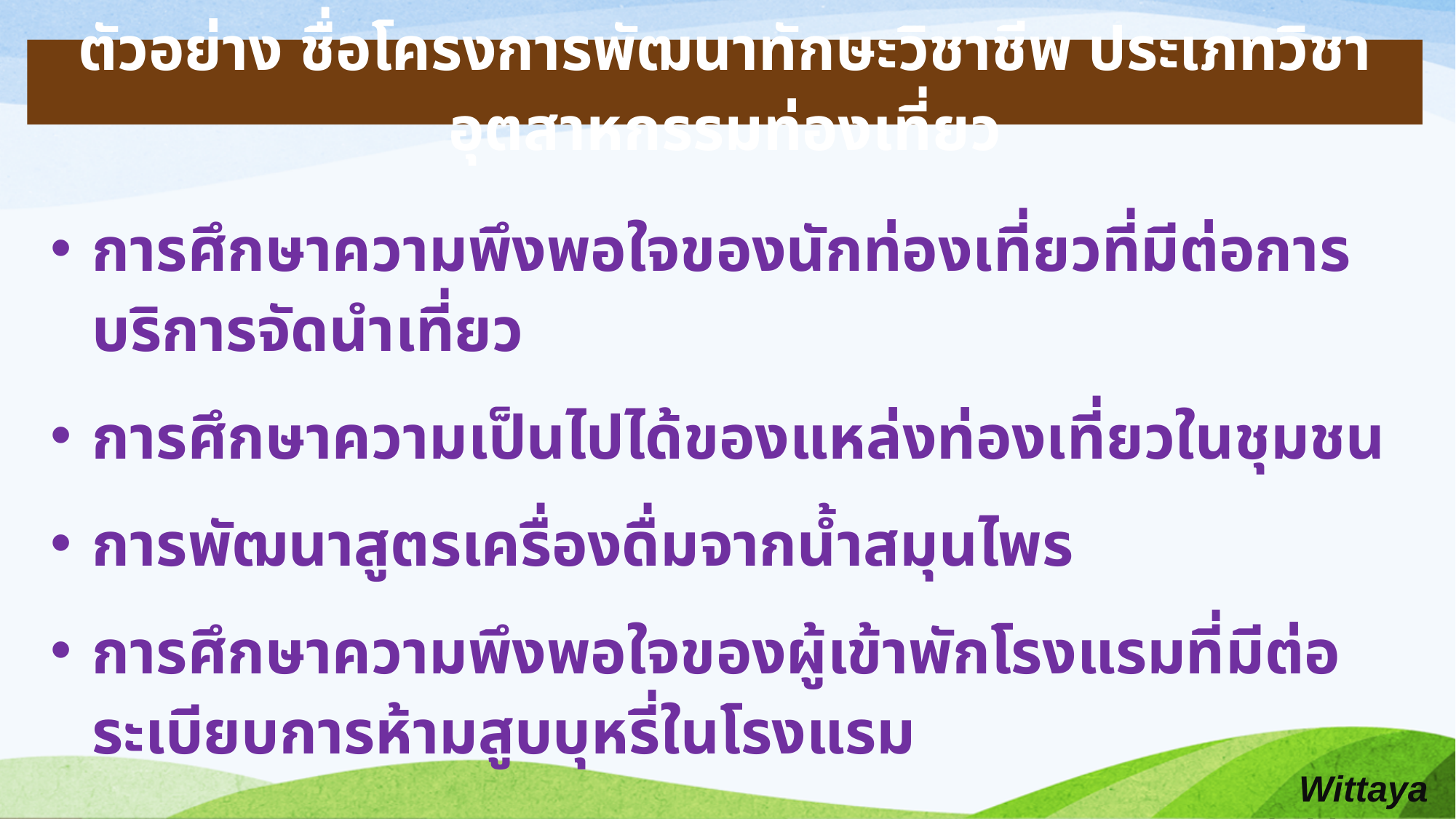

ตัวอย่าง ชื่อโครงการพัฒนาทักษะวิชาชีพ ประเภทวิชาอุตสาหกรรมท่องเที่ยว
การศึกษาความพึงพอใจของนักท่องเที่ยวที่มีต่อการบริการจัดนำเที่ยว
การศึกษาความเป็นไปได้ของแหล่งท่องเที่ยวในชุมชน
การพัฒนาสูตรเครื่องดื่มจากน้ำสมุนไพร
การศึกษาความพึงพอใจของผู้เข้าพักโรงแรมที่มีต่อระเบียบการห้ามสูบบุหรี่ในโรงแรม
Wittaya Jaiwithee ...